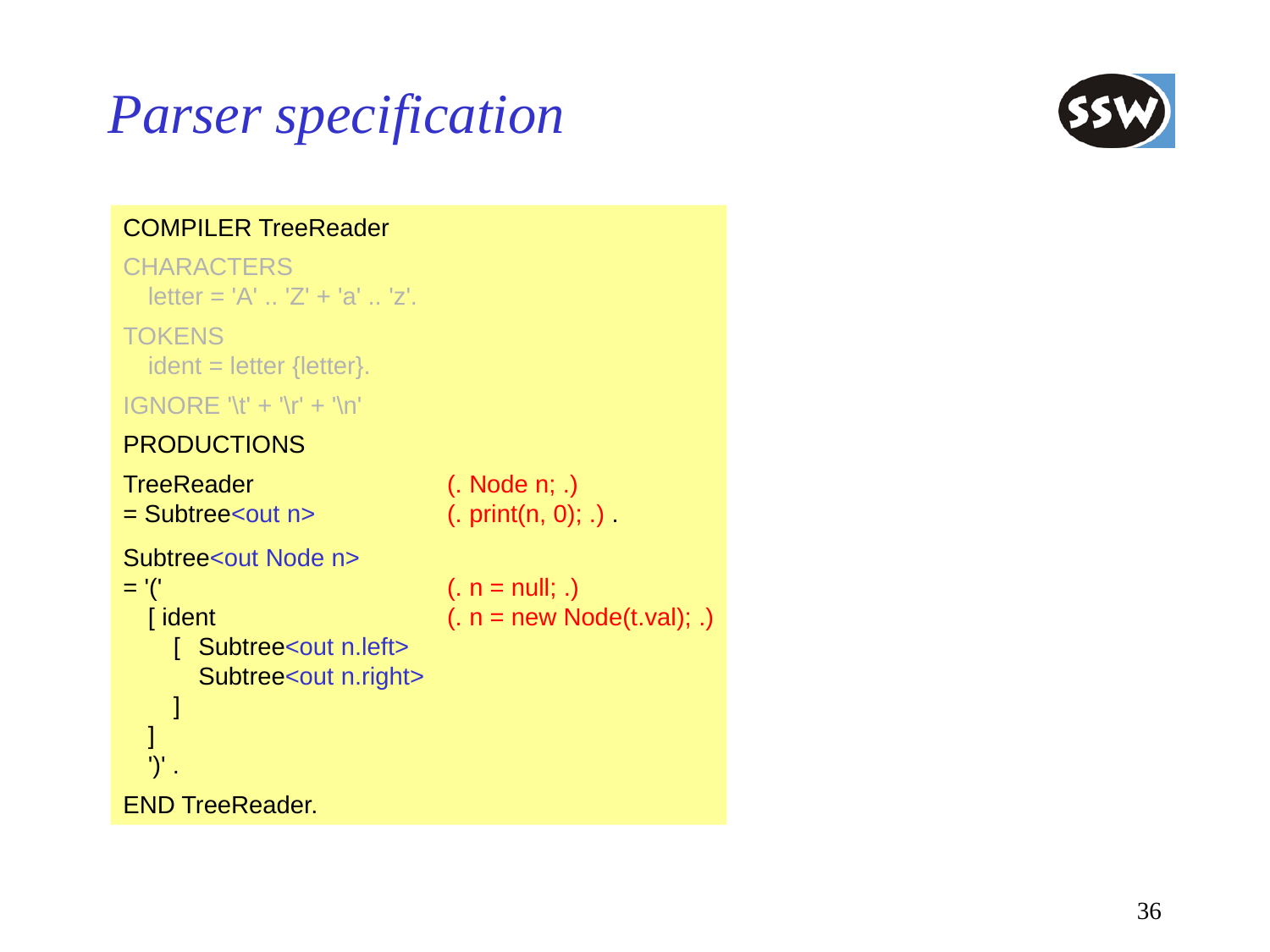

# Parser specification
COMPILER TreeReader
CHARACTERS
	letter = 'A' .. 'Z' + 'a' .. 'z'.
TOKENS
	ident = letter {letter}.
IGNORE '\t' + '\r' + '\n'
PRODUCTIONS
TreeReader	(. Node n; .)
= Subtree<out n>	(. print(n, 0); .) .
Subtree<out Node n>
= '('			(. n = null; .)
	[ ident	(. n = new Node(t.val); .)
		[	Subtree<out n.left>
			Subtree<out n.right>
		]
	]
	')' .
END TreeReader.
36